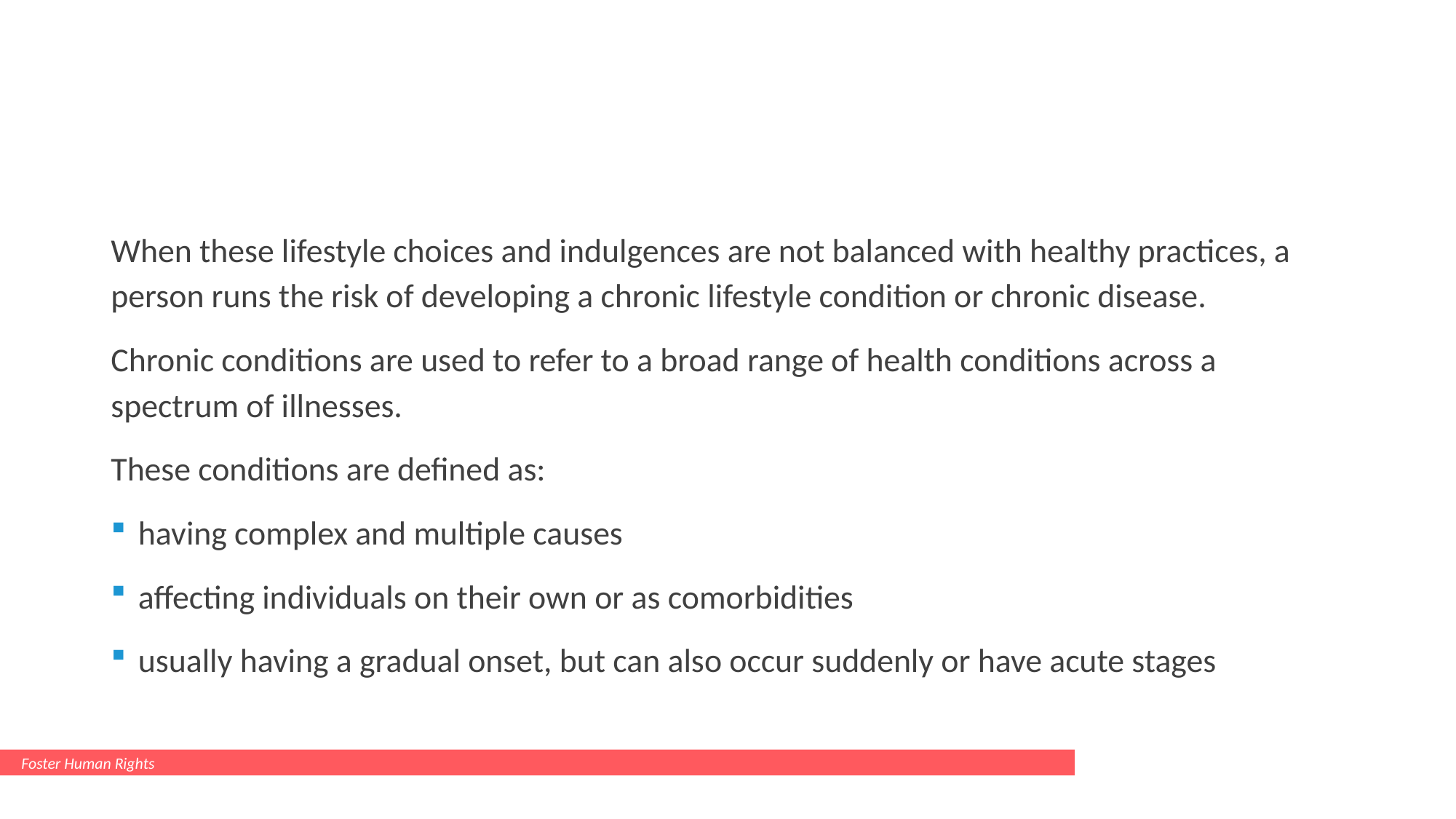

#
When these lifestyle choices and indulgences are not balanced with healthy practices, a person runs the risk of developing a chronic lifestyle condition or chronic disease.
Chronic conditions are used to refer to a broad range of health conditions across a spectrum of illnesses.
These conditions are defined as:
having complex and multiple causes
affecting individuals on their own or as comorbidities
usually having a gradual onset, but can also occur suddenly or have acute stages
Foster Human Rights